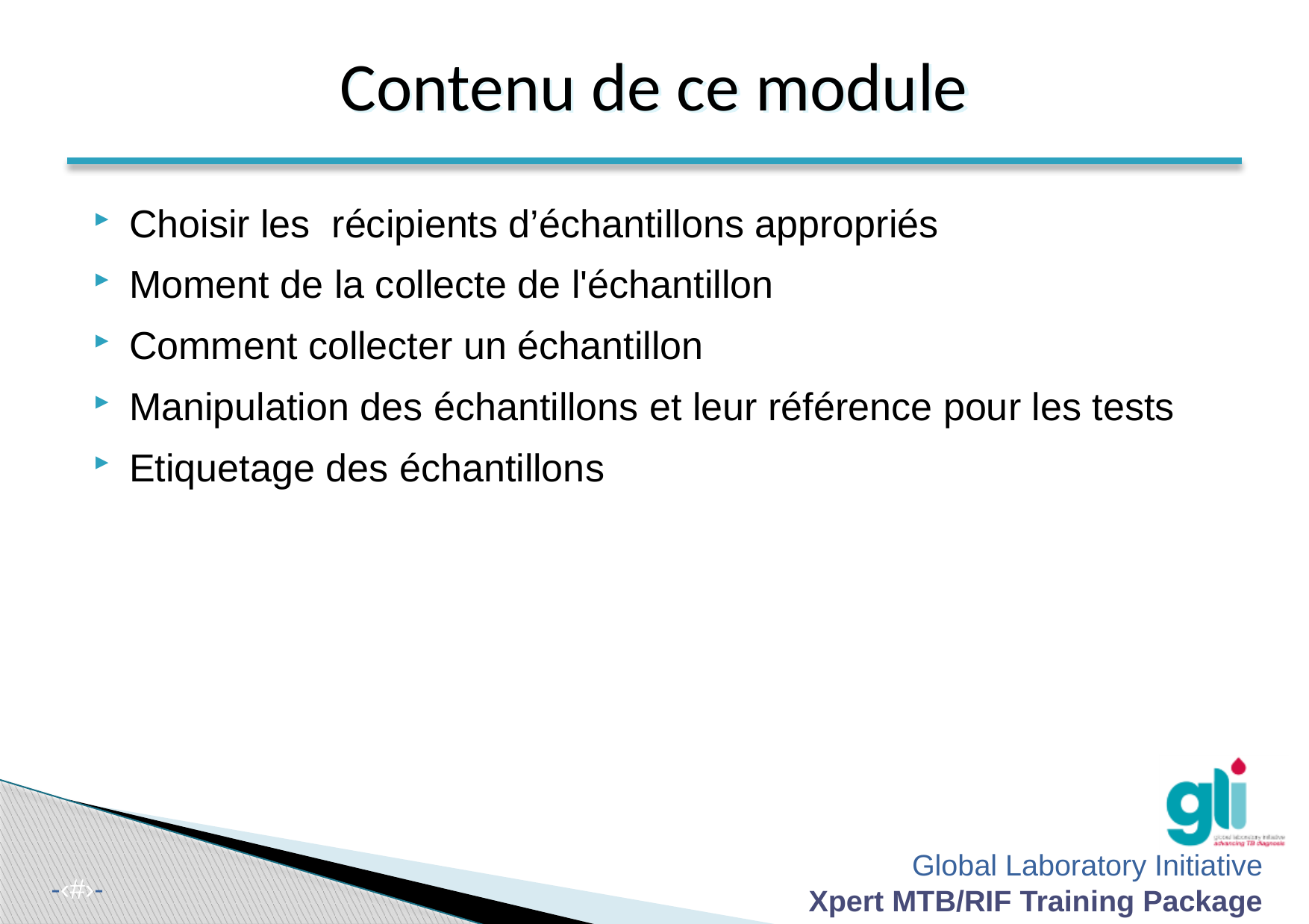

Contenu de ce module
#
Choisir les  récipients d’échantillons appropriés
Moment de la collecte de l'échantillon
Comment collecter un échantillon
Manipulation des échantillons et leur référence pour les tests
Etiquetage des échantillons